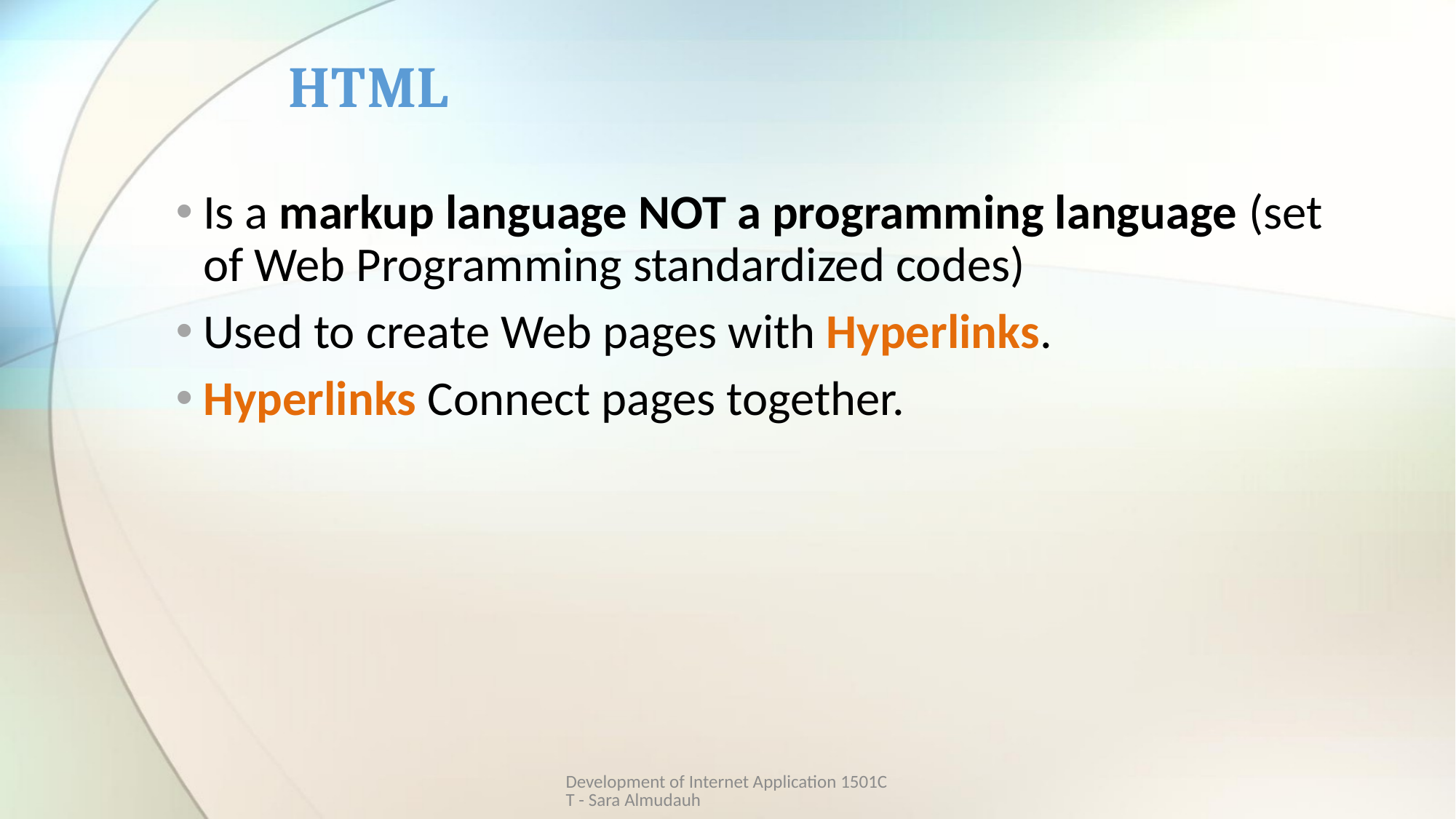

# HTML
Is a markup language NOT a programming language (set of Web Programming standardized codes)
Used to create Web pages with Hyperlinks.
Hyperlinks Connect pages together.

Development of Internet Application 1501CT - Sara Almudauh